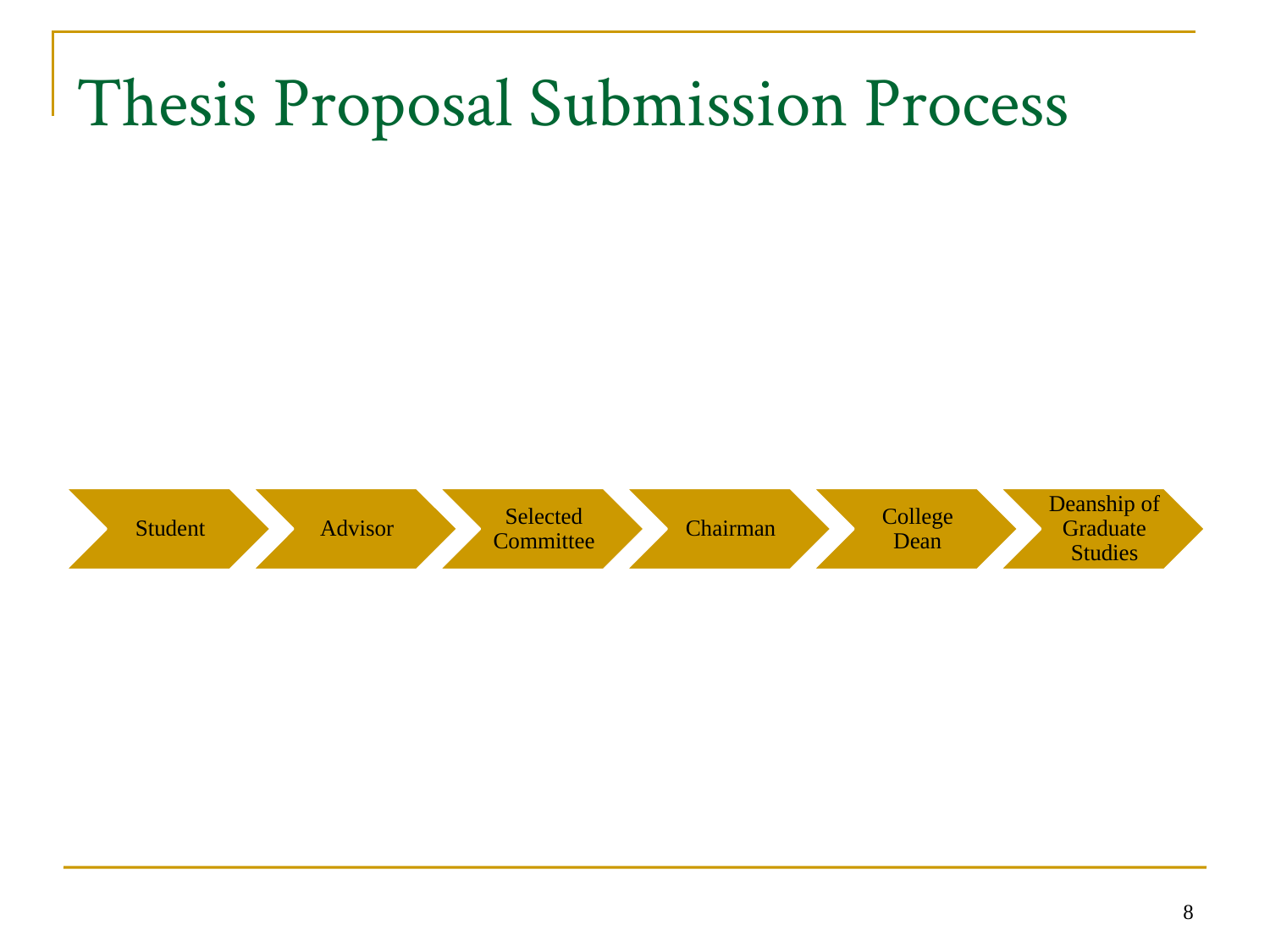

# Thesis Proposal Submission Process
Student
Advisor
Selected Committee
Chairman
College Dean
Deanship of Graduate Studies
8